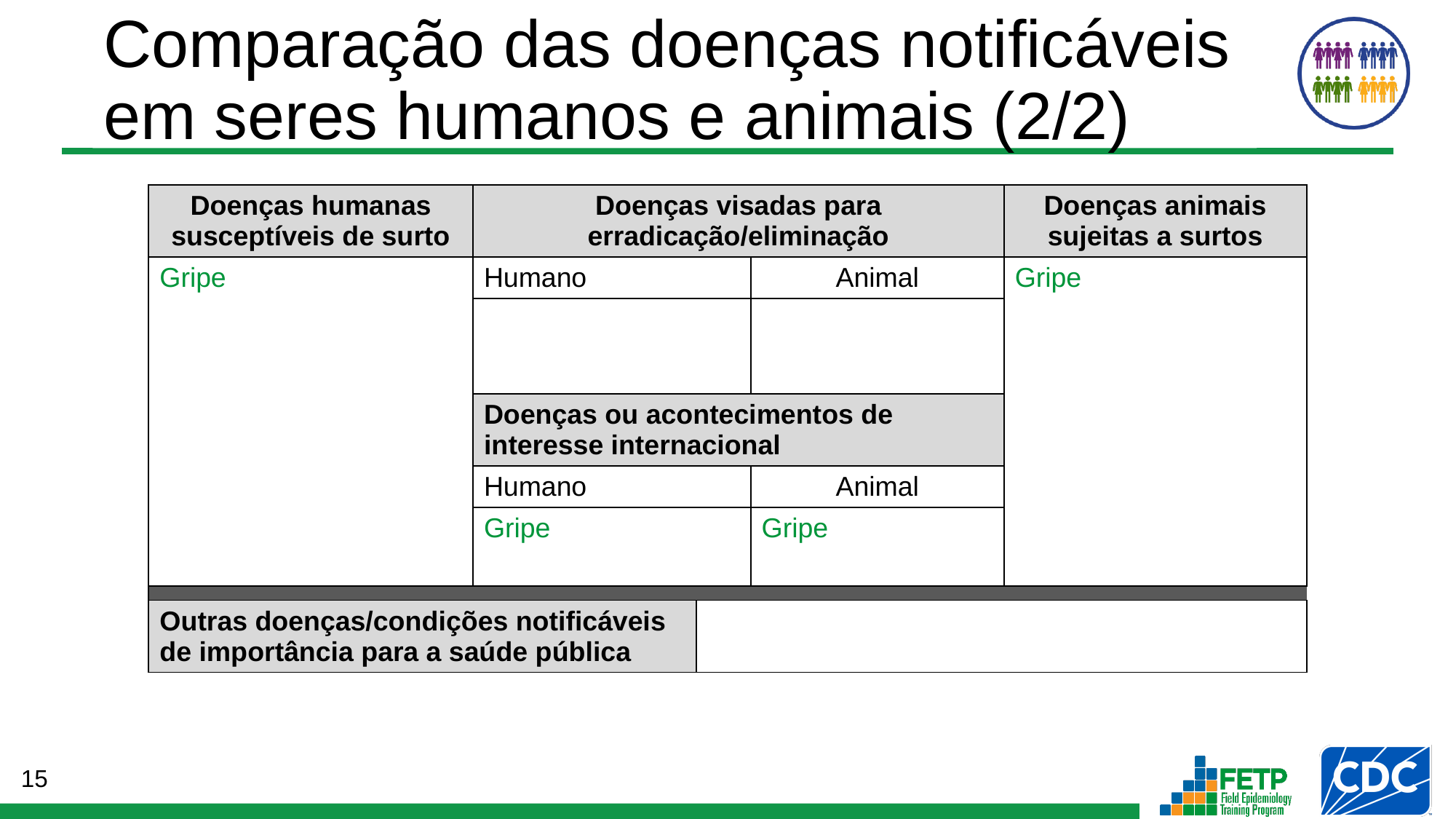

Comparação das doenças notificáveis em seres humanos e animais (2/2)
| Doenças humanas susceptíveis de surto | Doenças visadas para erradicação/eliminação | Doenças visadas para erradicação/eliminação |  | Doenças animais sujeitas a surtos |
| --- | --- | --- | --- | --- |
| Gripe | Humano | Humano | Animal | Gripe |
|  |  |  |  |  |
|  | Doenças ou acontecimentos de interesse internacional | Doenças ou acontecimentos de interesse internacional |  |  |
|  | Humano | Humano | Animal |  |
|  | Gripe | Gripe | Gripe |  |
|  |  |  |  |  |
| Outras doenças/condições notificáveis de importância para a saúde pública |  |  |  |  |